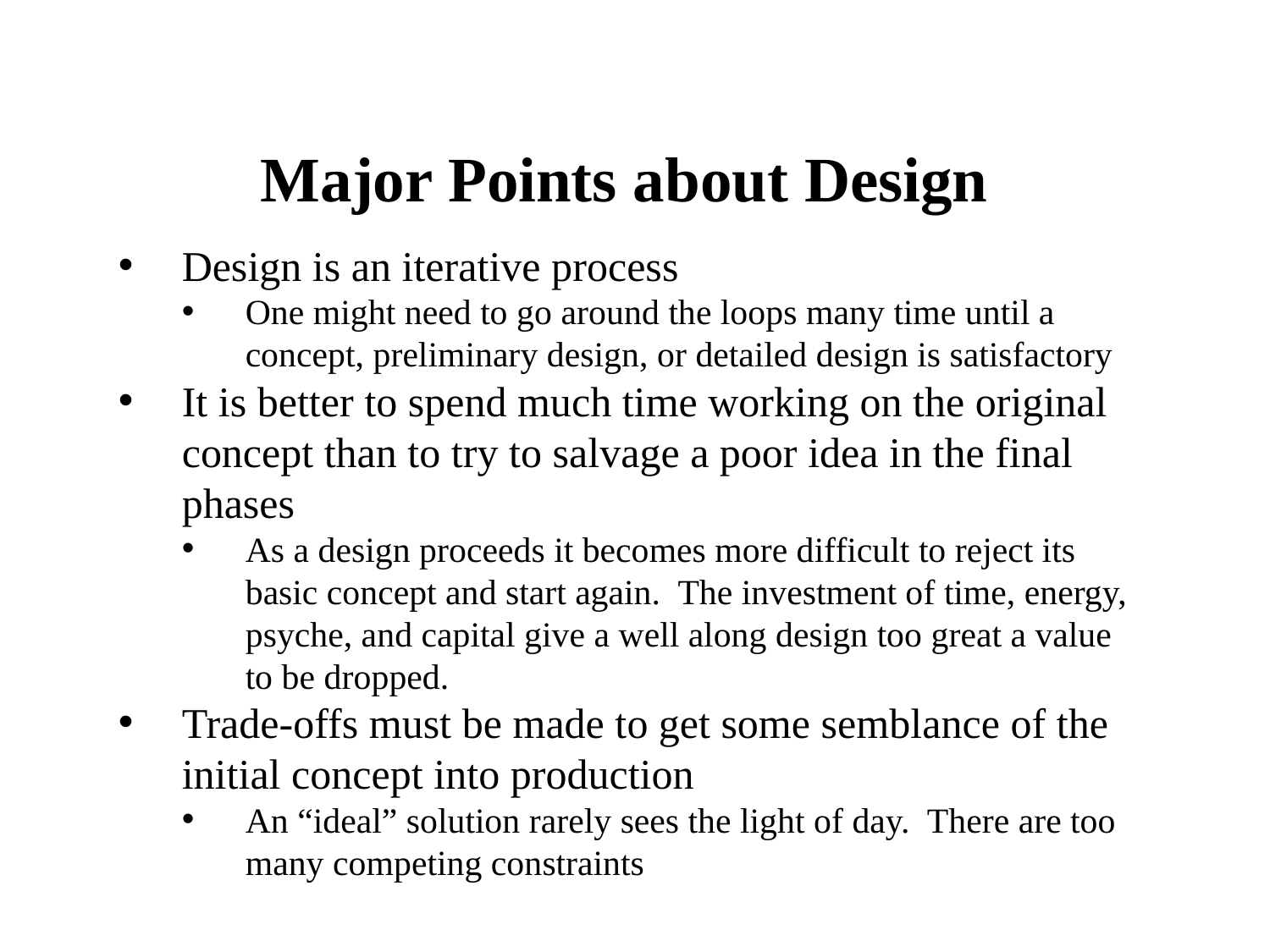

# Major Points about Design
Design is an iterative process
One might need to go around the loops many time until a concept, preliminary design, or detailed design is satisfactory
It is better to spend much time working on the original concept than to try to salvage a poor idea in the final phases
As a design proceeds it becomes more difficult to reject its basic concept and start again.  The investment of time, energy, psyche, and capital give a well along design too great a value to be dropped.
Trade-offs must be made to get some semblance of the initial concept into production
An “ideal” solution rarely sees the light of day.  There are too many competing constraints